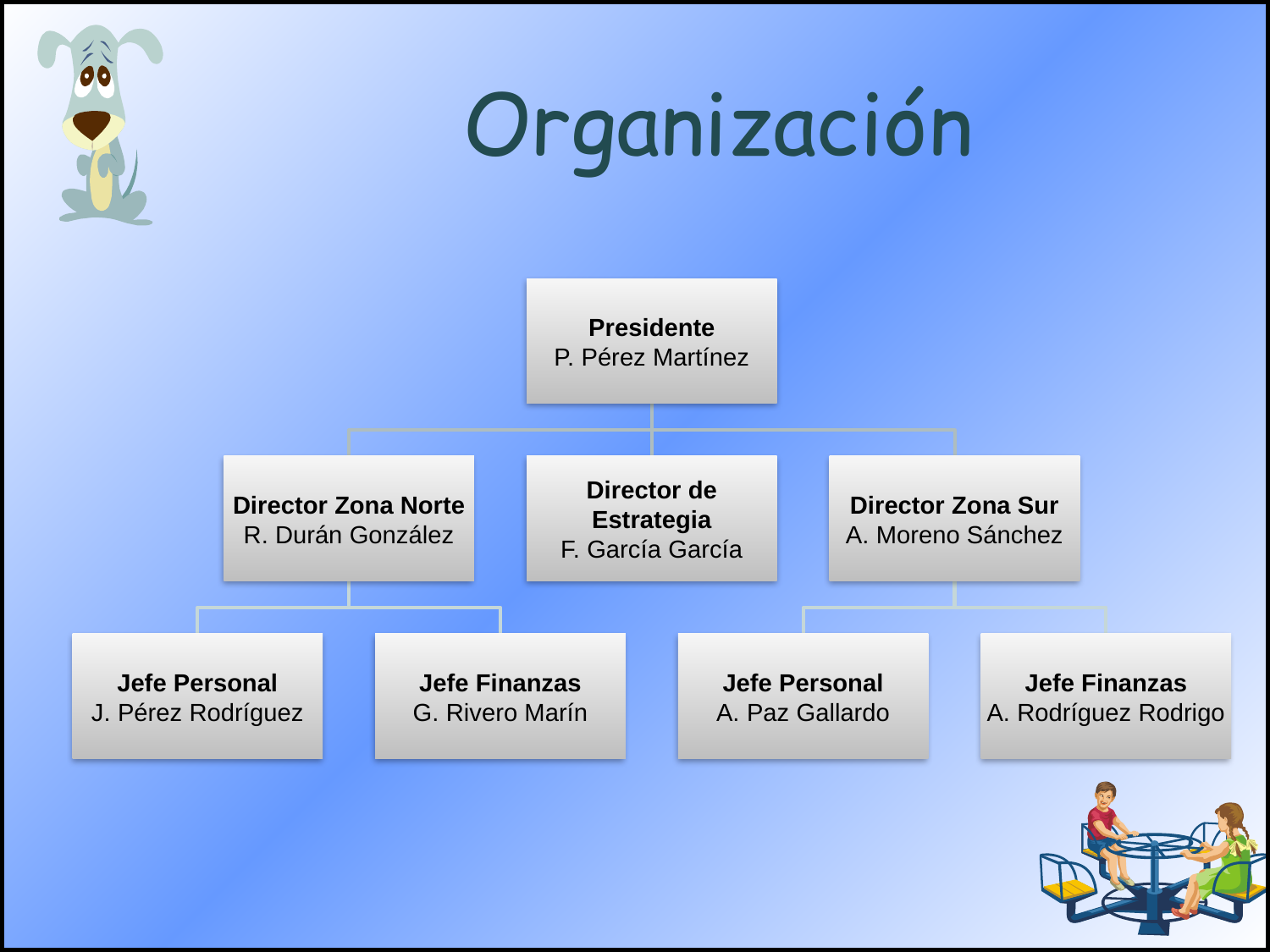

# Organización
Presidente
P. Pérez Martínez
Director Zona Norte
R. Durán González
Jefe Personal
J. Pérez Rodríguez
Jefe Finanzas
G. Rivero Marín
Director de Estrategia
F. García García
Director Zona Sur
A. Moreno Sánchez
Jefe Personal
A. Paz Gallardo
Jefe Finanzas
A. Rodríguez Rodrigo